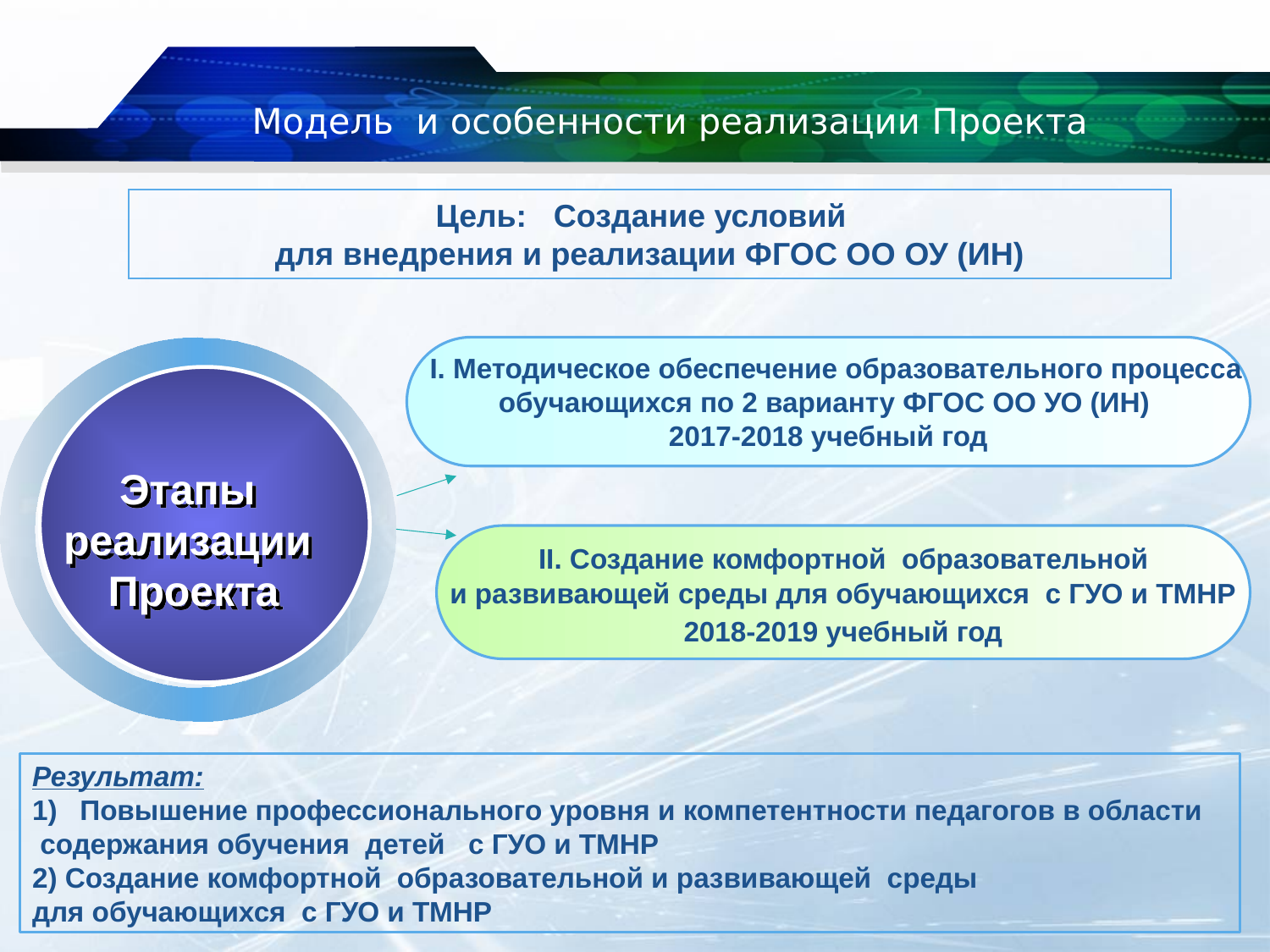

# Модель  и особенности реализации Проекта
Цель:   Создание условий
для внедрения и реализации ФГОС ОО ОУ (ИН)

   I. Методическое обеспечение образовательного процесса
обучающихся по 2 варианту ФГОС ОО УО (ИН)
2017-2018 учебный год

Этапы
реализации
Проекта
 II. Cоздание комфортной  образовательной
и развивающей cреды для обучающихся  с ГУО и ТМНР

2018-2019 учебный год

Результат:
Повышение профессионального уровня и компетентности педагогов в области
 содержания обучения  детей   с ГУО и ТМНР
2) Создание комфортной  образовательной и развивающей  среды
для обучающихся  с ГУО и ТМНР